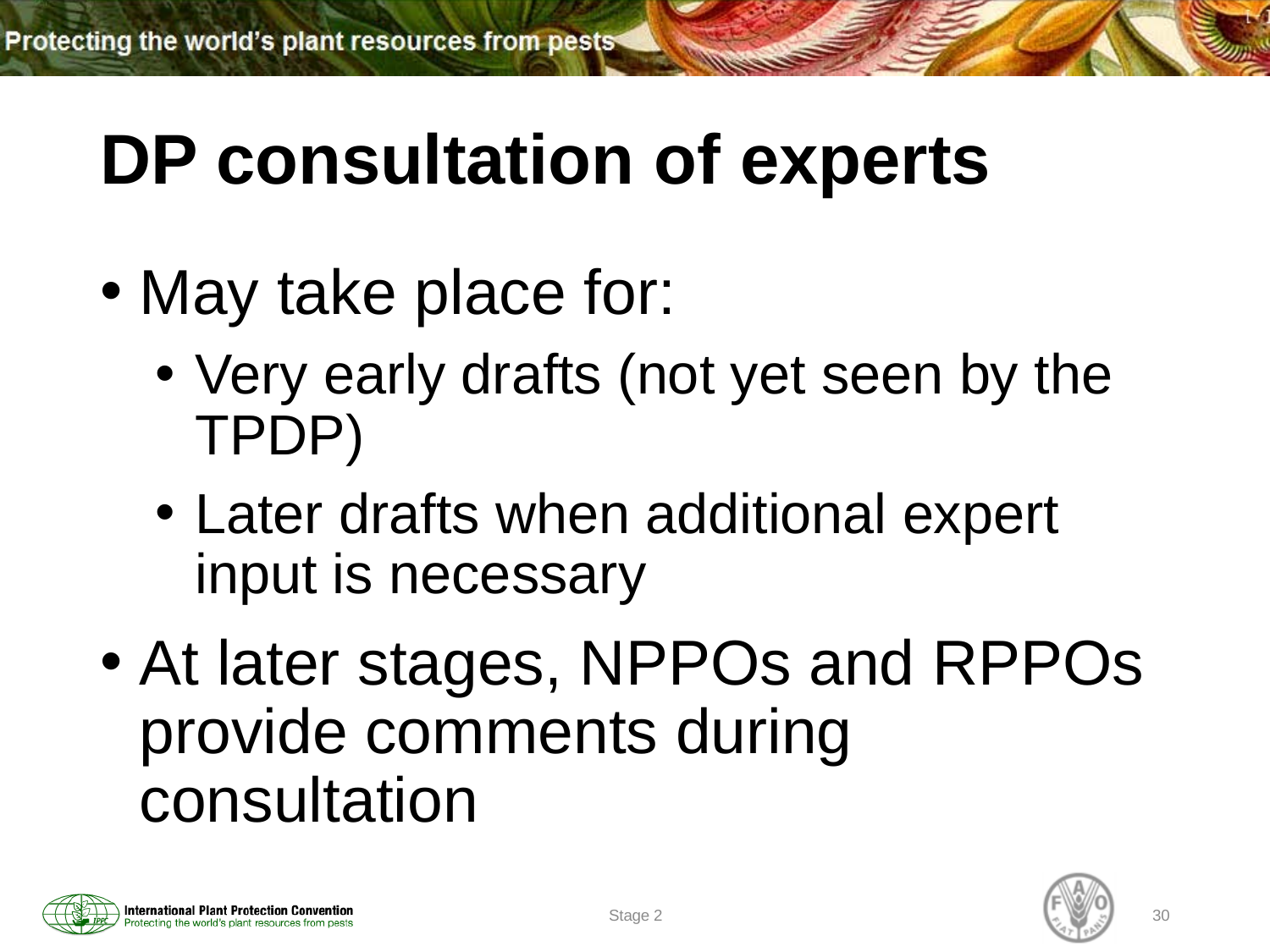

# DP consultation of experts
May take place for:
Very early drafts (not yet seen by the TPDP)
Later drafts when additional expert input is necessary
At later stages, NPPOs and RPPOs provide comments during consultation
Stage 2
30